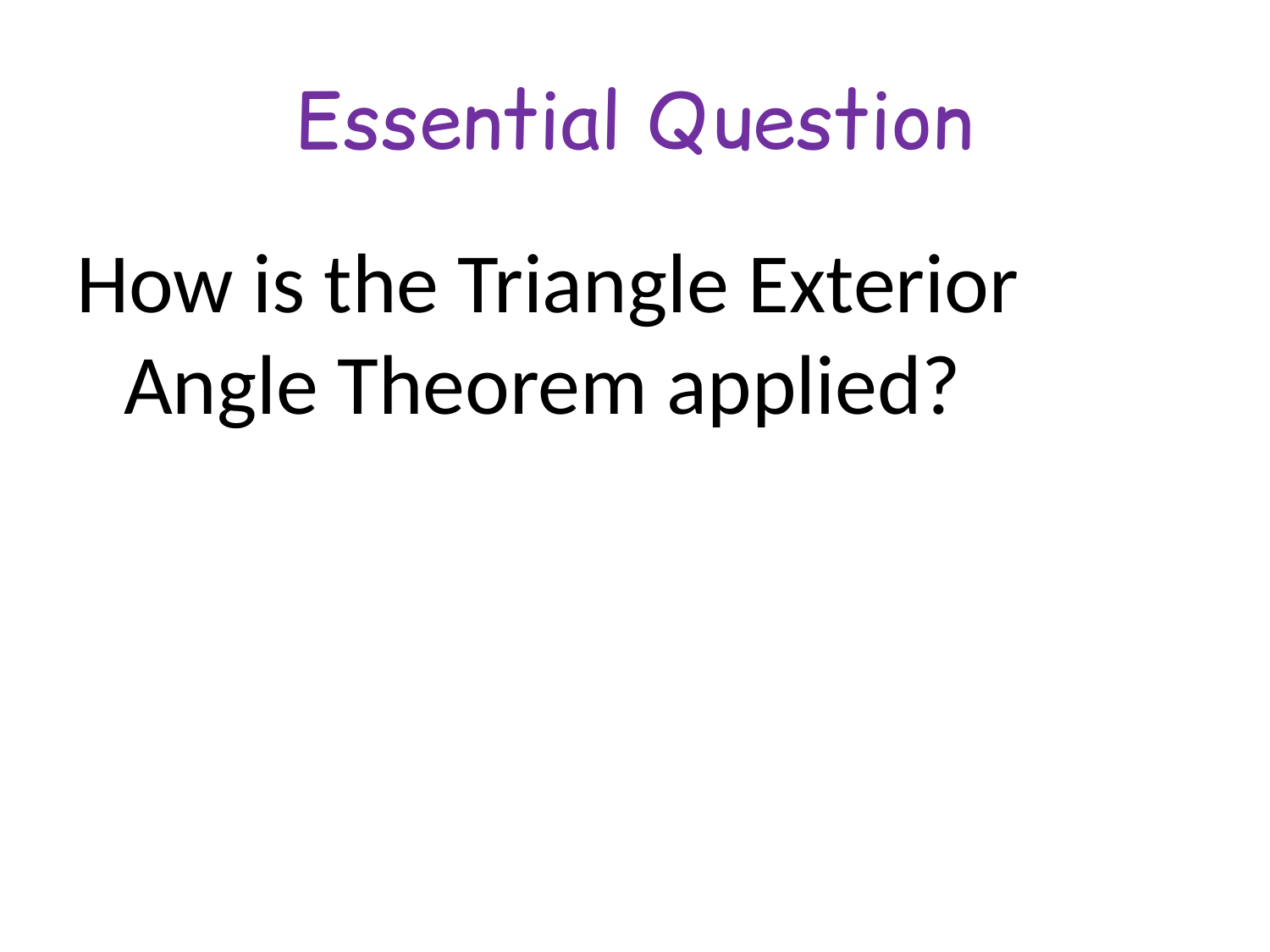

# Essential Question
How is the Triangle Exterior Angle Theorem applied?